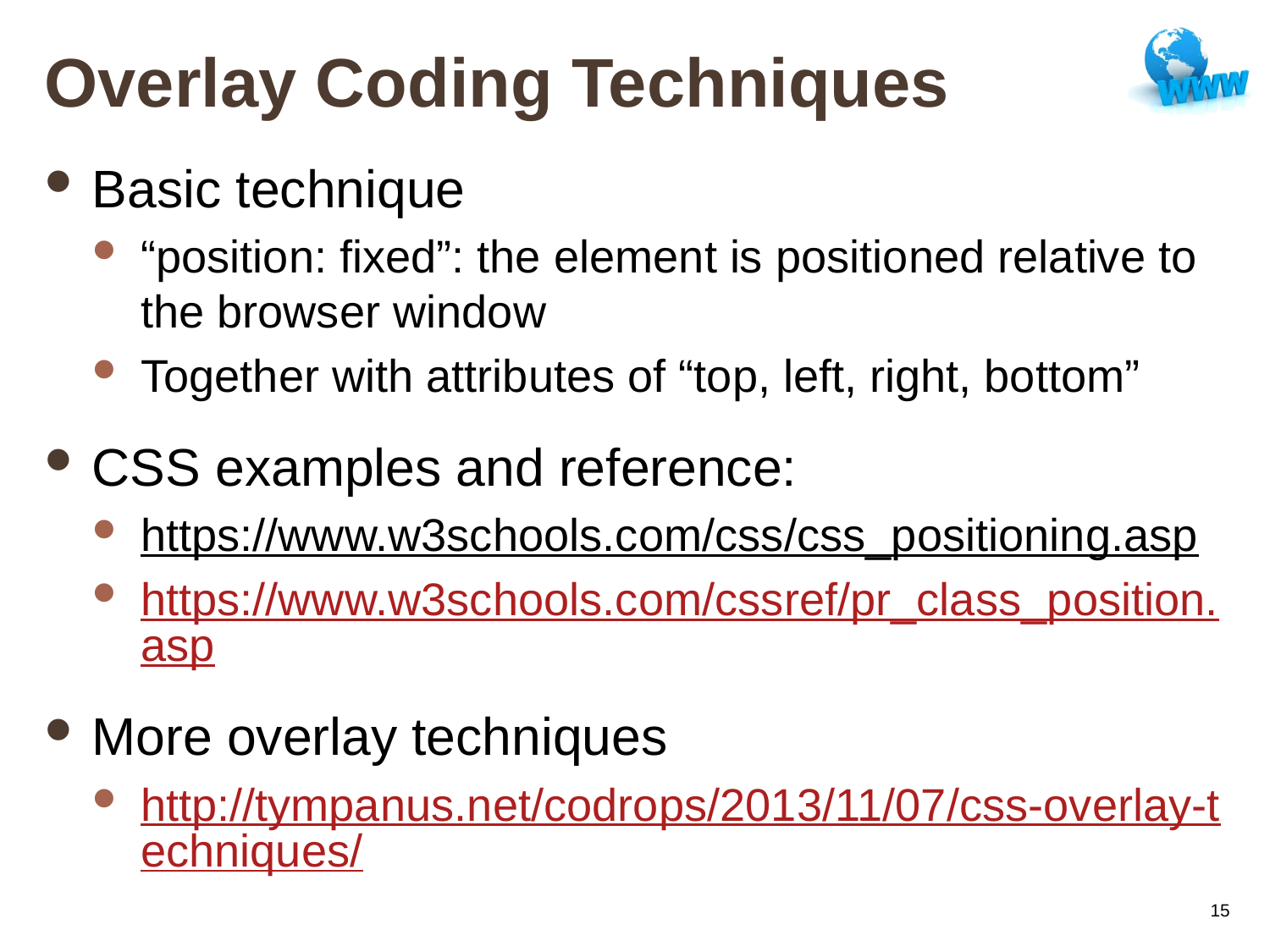

# Overlay Coding Techniques
Basic technique
“position: fixed”: the element is positioned relative to the browser window
Together with attributes of “top, left, right, bottom”
CSS examples and reference:
https://www.w3schools.com/css/css_positioning.asp
https://www.w3schools.com/cssref/pr_class_position.asp
More overlay techniques
http://tympanus.net/codrops/2013/11/07/css-overlay-techniques/

15